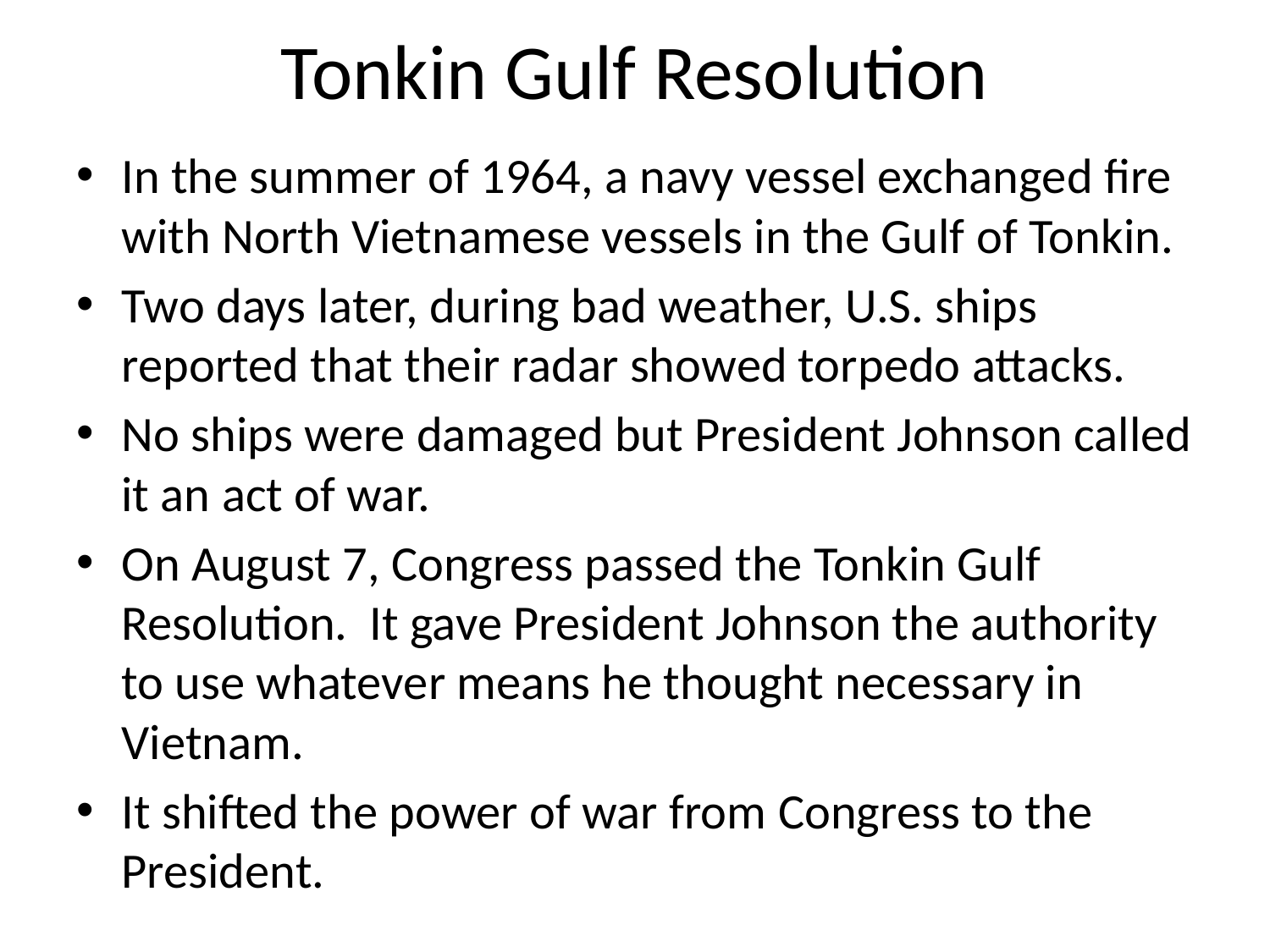

# Tonkin Gulf Resolution
In the summer of 1964, a navy vessel exchanged fire with North Vietnamese vessels in the Gulf of Tonkin.
Two days later, during bad weather, U.S. ships reported that their radar showed torpedo attacks.
No ships were damaged but President Johnson called it an act of war.
On August 7, Congress passed the Tonkin Gulf Resolution.  It gave President Johnson the authority to use whatever means he thought necessary in Vietnam.
It shifted the power of war from Congress to the President.